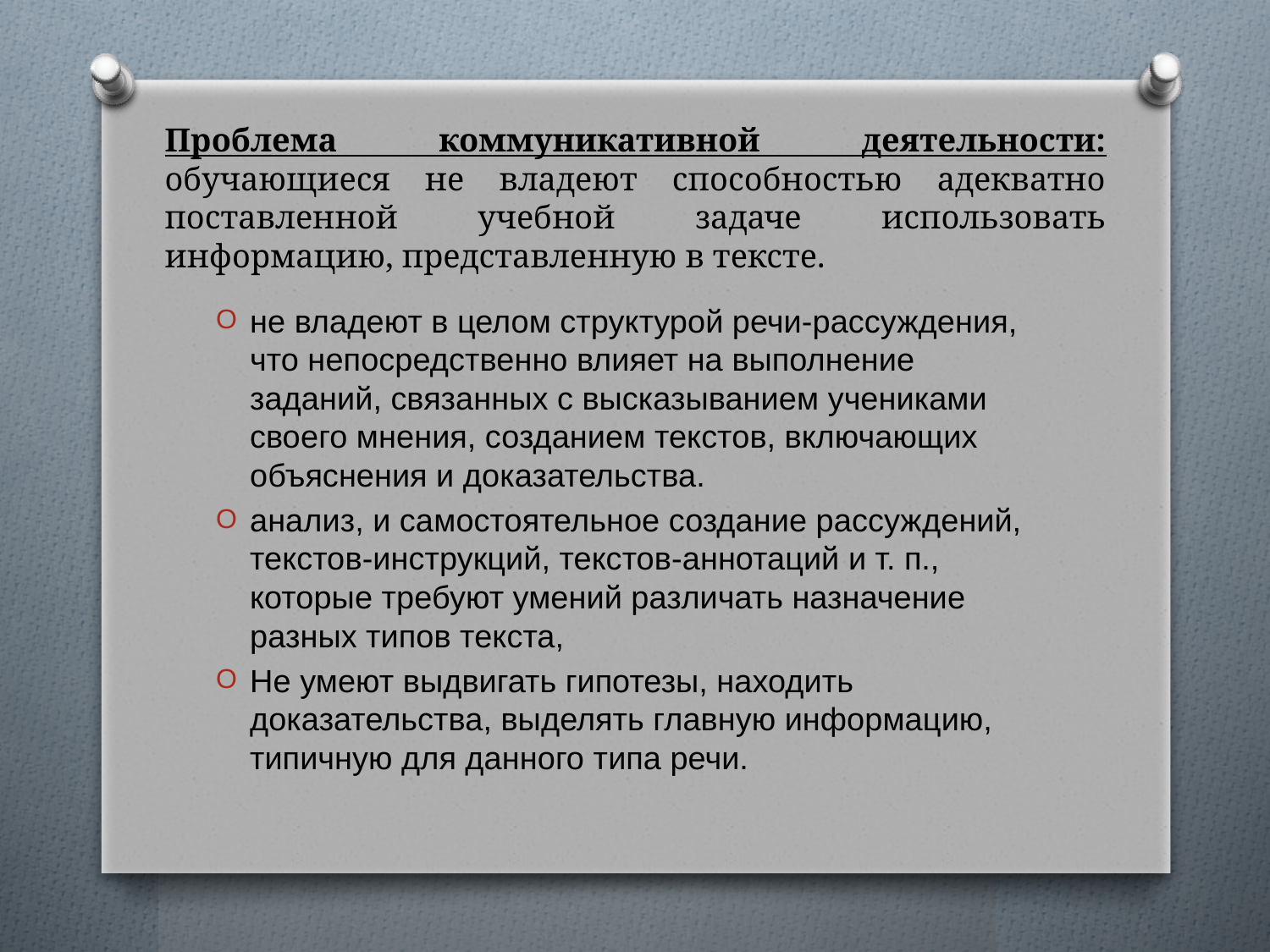

# Проблема коммуникативной деятельности: обучающиеся не владеют способностью адекватно поставленной учебной задаче использовать информацию, представленную в тексте.
не владеют в целом структурой речи-рассуждения, что непосредственно влияет на выполнение заданий, связанных с высказыванием учениками своего мнения, созданием текстов, включающих объяснения и доказательства.
анализ, и самостоятельное создание рассуждений, текстов-инструкций, текстов-аннотаций и т. п., которые требуют умений различать назначение разных типов текста,
Не умеют выдвигать гипотезы, находить доказательства, выделять главную информацию, типичную для данного типа речи.